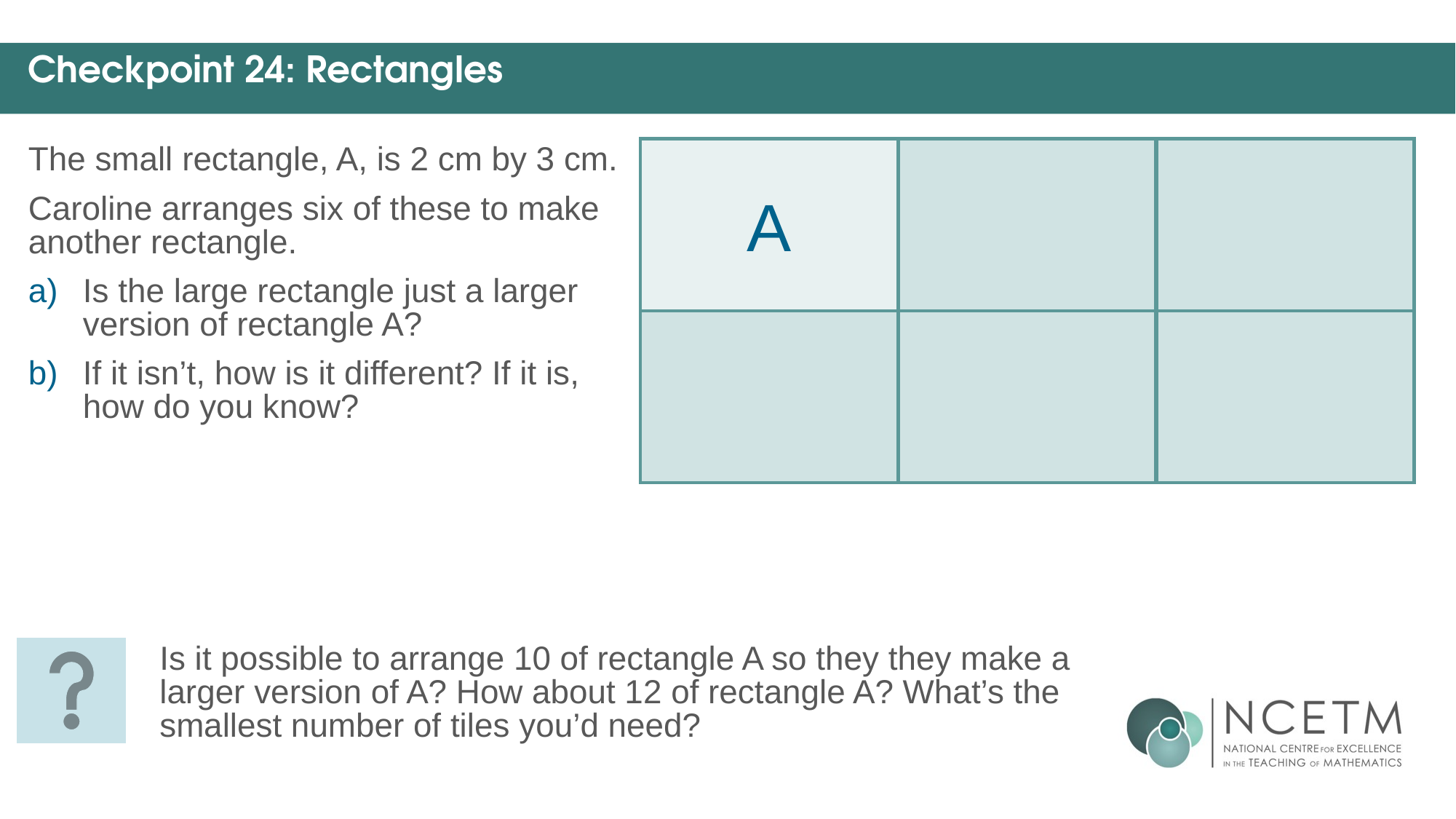

Checkpoint 24: Rectangles
The small rectangle, A, is 2 cm by 3 cm.
Caroline arranges six of these to make another rectangle.
Is the large rectangle just a larger version of rectangle A?
If it isn’t, how is it different? If it is, how do you know?
A

Is it possible to arrange 10 of rectangle A so they they make a larger version of A? How about 12 of rectangle A? What’s the smallest number of tiles you’d need?